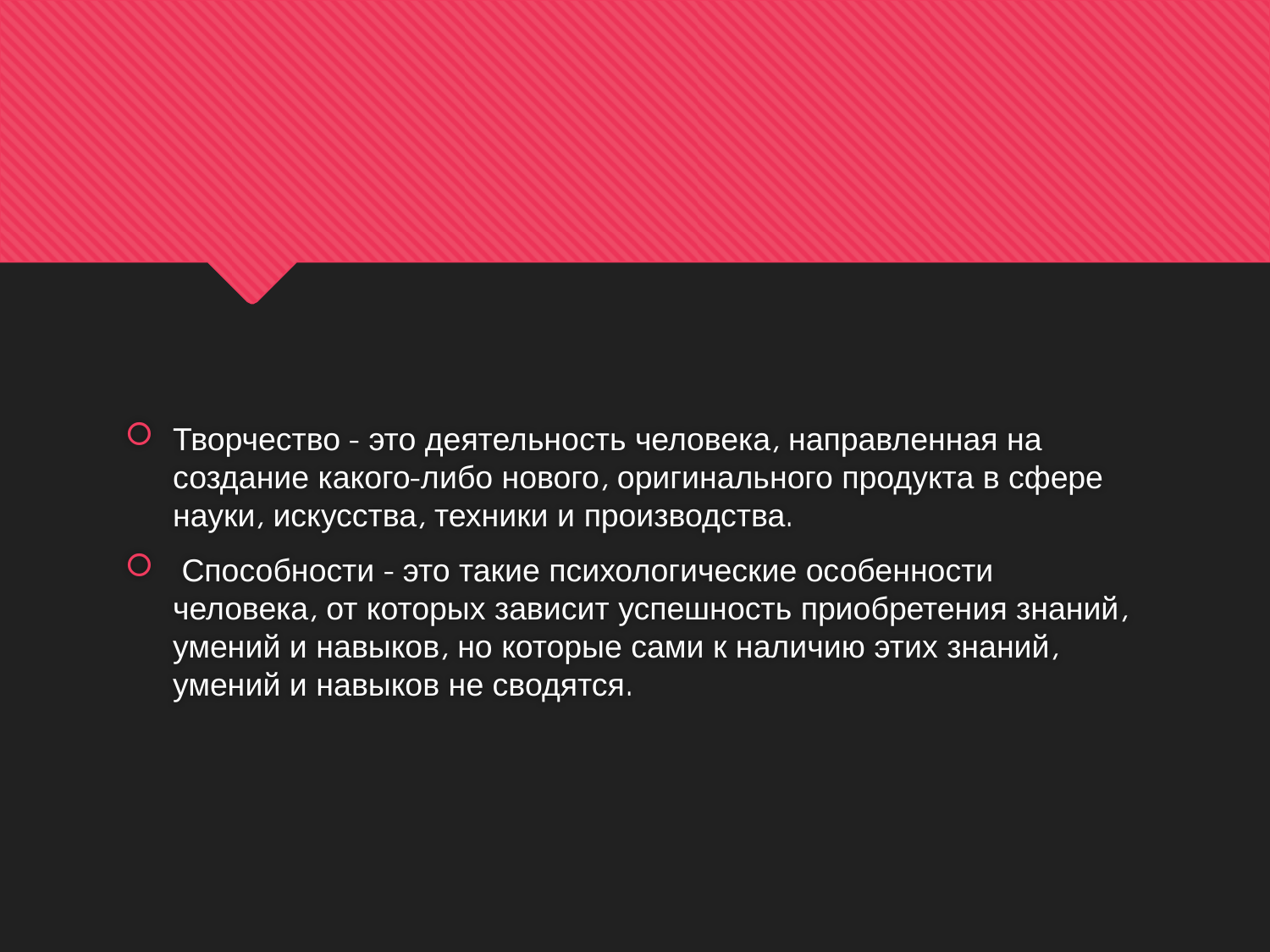

#
Творчество - это деятельность человека, направленная на создание какого-либо нового, оригинального продукта в сфере науки, искусства, техники и производства.
 Способности - это такие психологические особенности человека, от которых зависит успешность приобретения знаний, умений и навыков, но которые сами к наличию этих знаний, умений и навыков не сводятся.